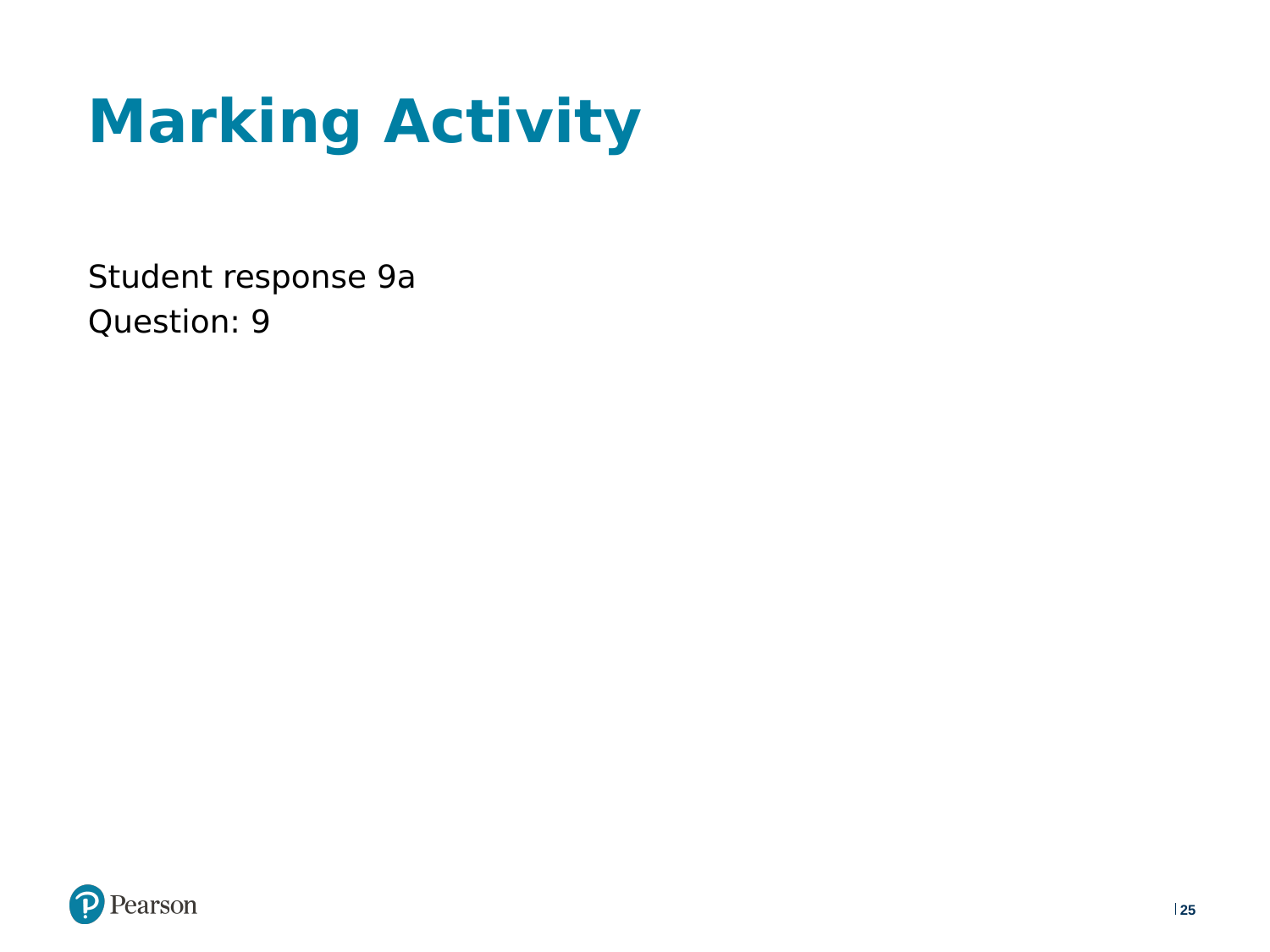

# Marking Activity
Student response 9a
Question: 9
25